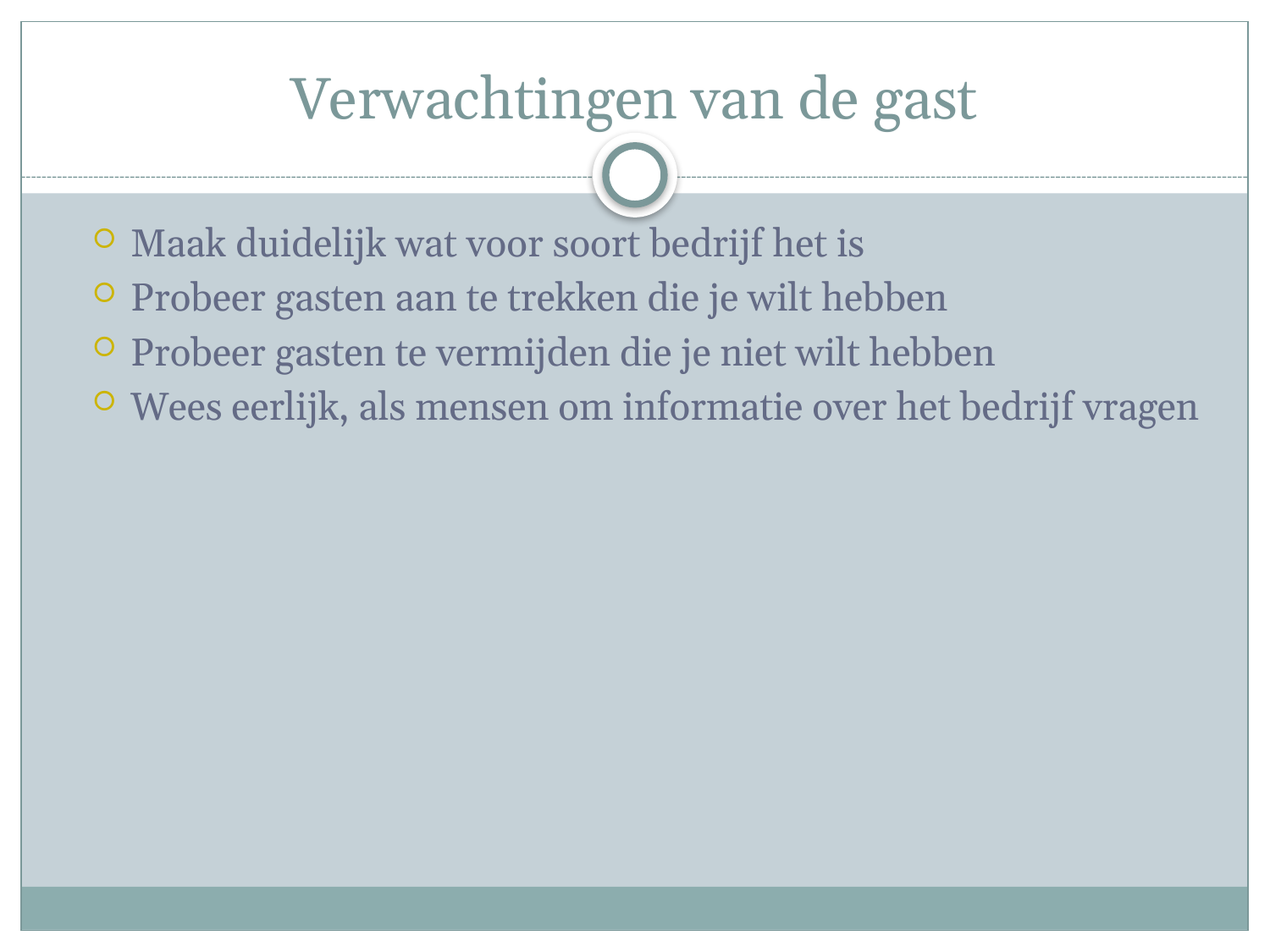

# Verwachtingen van de gast
Maak duidelijk wat voor soort bedrijf het is
Probeer gasten aan te trekken die je wilt hebben
Probeer gasten te vermijden die je niet wilt hebben
Wees eerlijk, als mensen om informatie over het bedrijf vragen